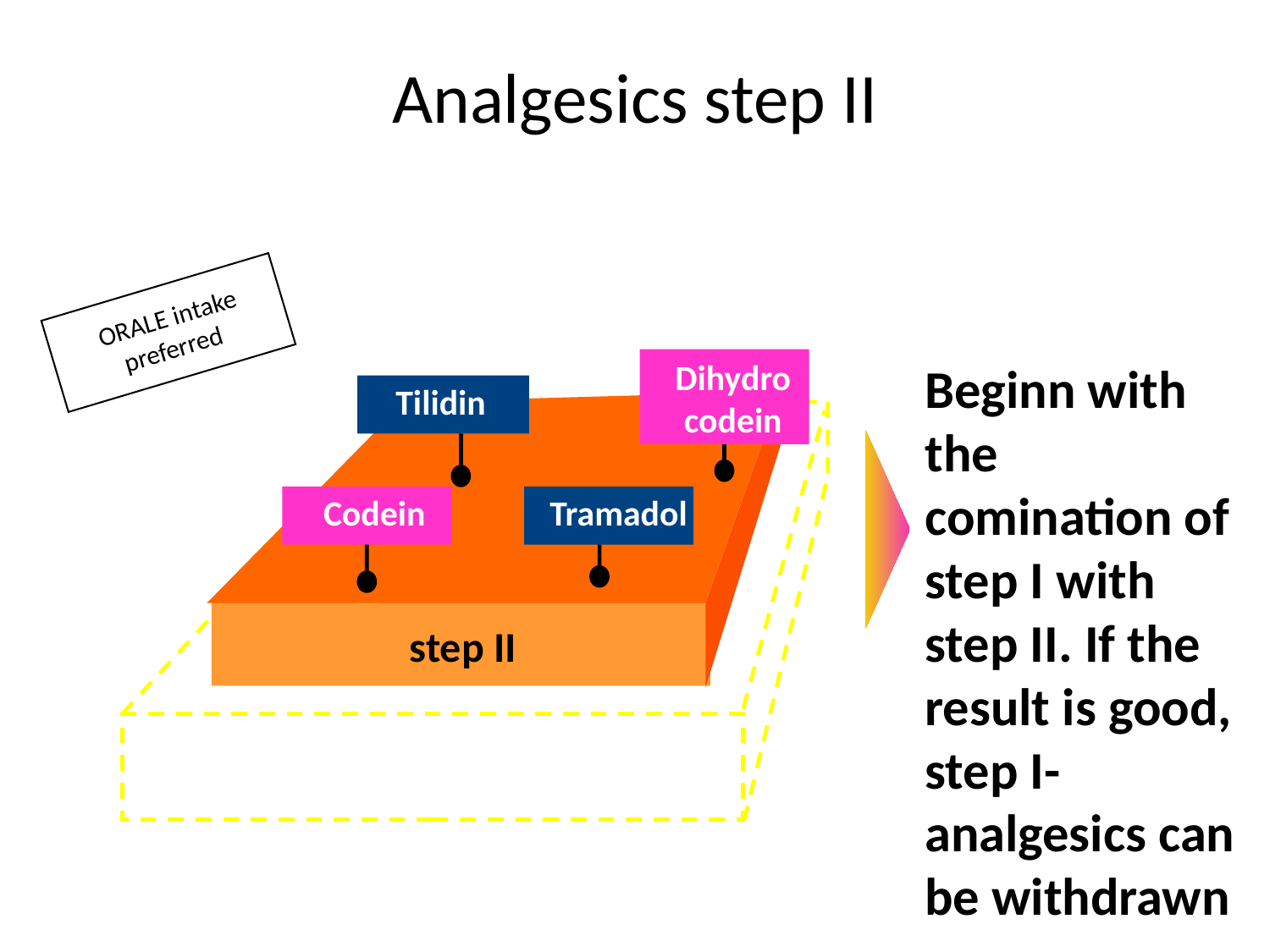

Analgesics step II
 (6, 7, 22)
 ORALE intake
preferred

Dihydro
codein
Beginn with the comination of step I with step II. If the result is good,
step I-analgesics can be withdrawn
Tilidin

Codein
Tramadol

step II

Keine Schmerzerleichterung mit
Medikamenten der Stufe I